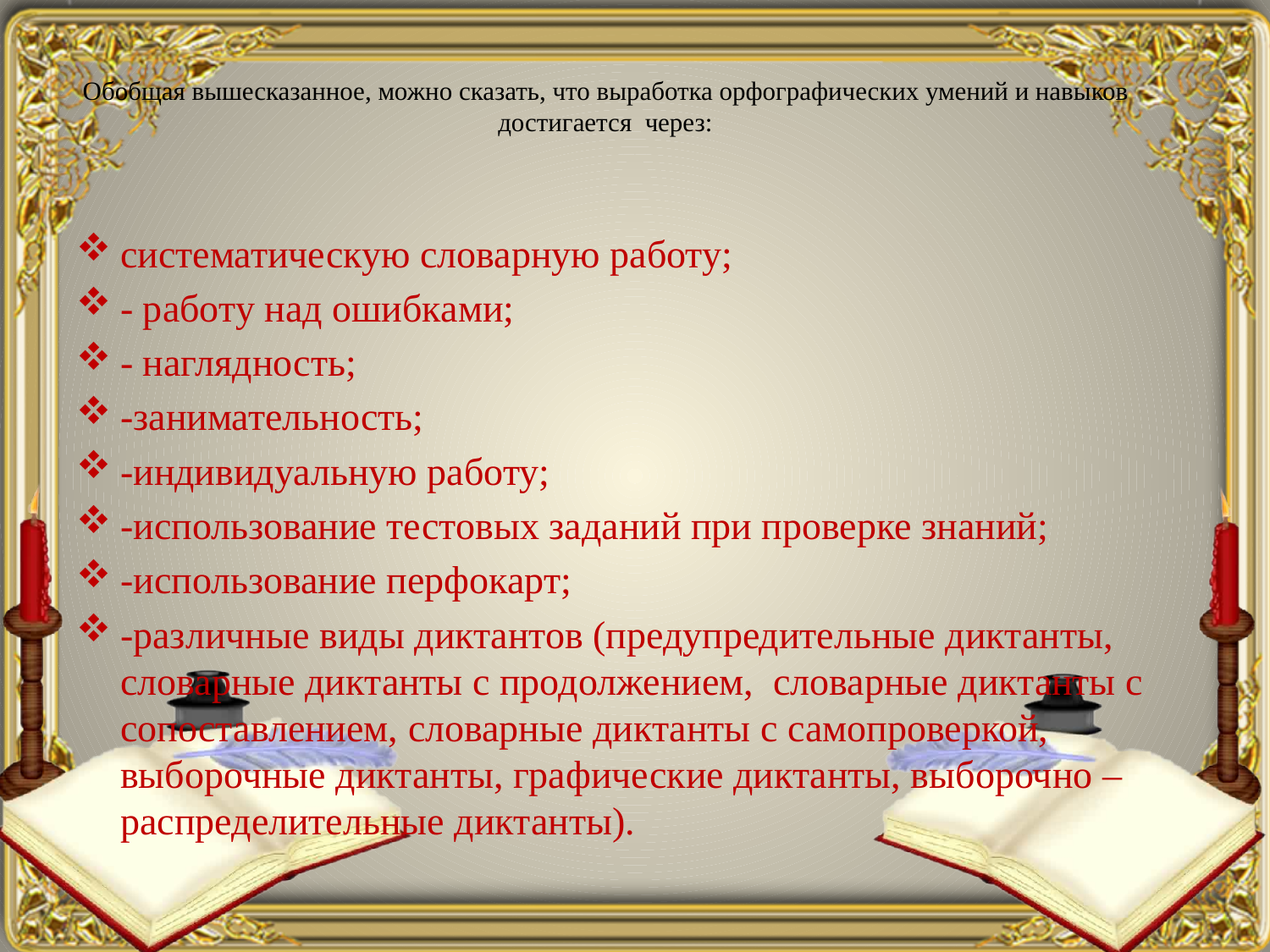

# Обобщая вышесказанное, можно сказать, что выработка орфографических умений и навыков достигается  через:
систематическую словарную работу;
- работу над ошибками;
- наглядность;
-занимательность;
-индивидуальную работу;
-использование тестовых заданий при проверке знаний;
-использование перфокарт;
-различные виды диктантов (предупредительные диктанты, словарные диктанты с продолжением,  словарные диктанты с сопоставлением, словарные диктанты с самопроверкой, выборочные диктанты, графические диктанты, выборочно – распределительные диктанты).